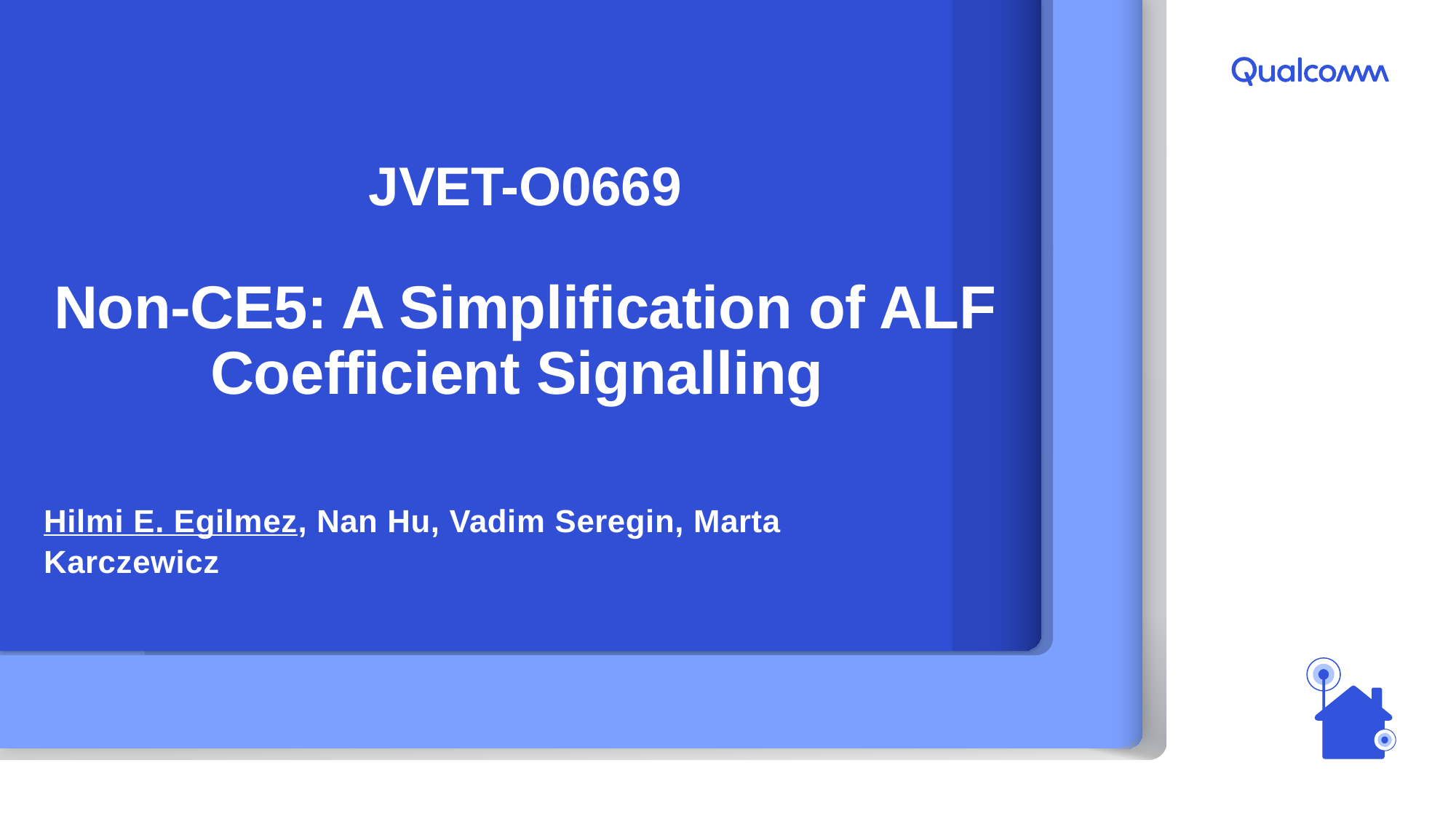

# JVET-O0669 Non-CE5: A Simplification of ALF Coefficient Signalling
Hilmi E. Egilmez, Nan Hu, Vadim Seregin, Marta Karczewicz